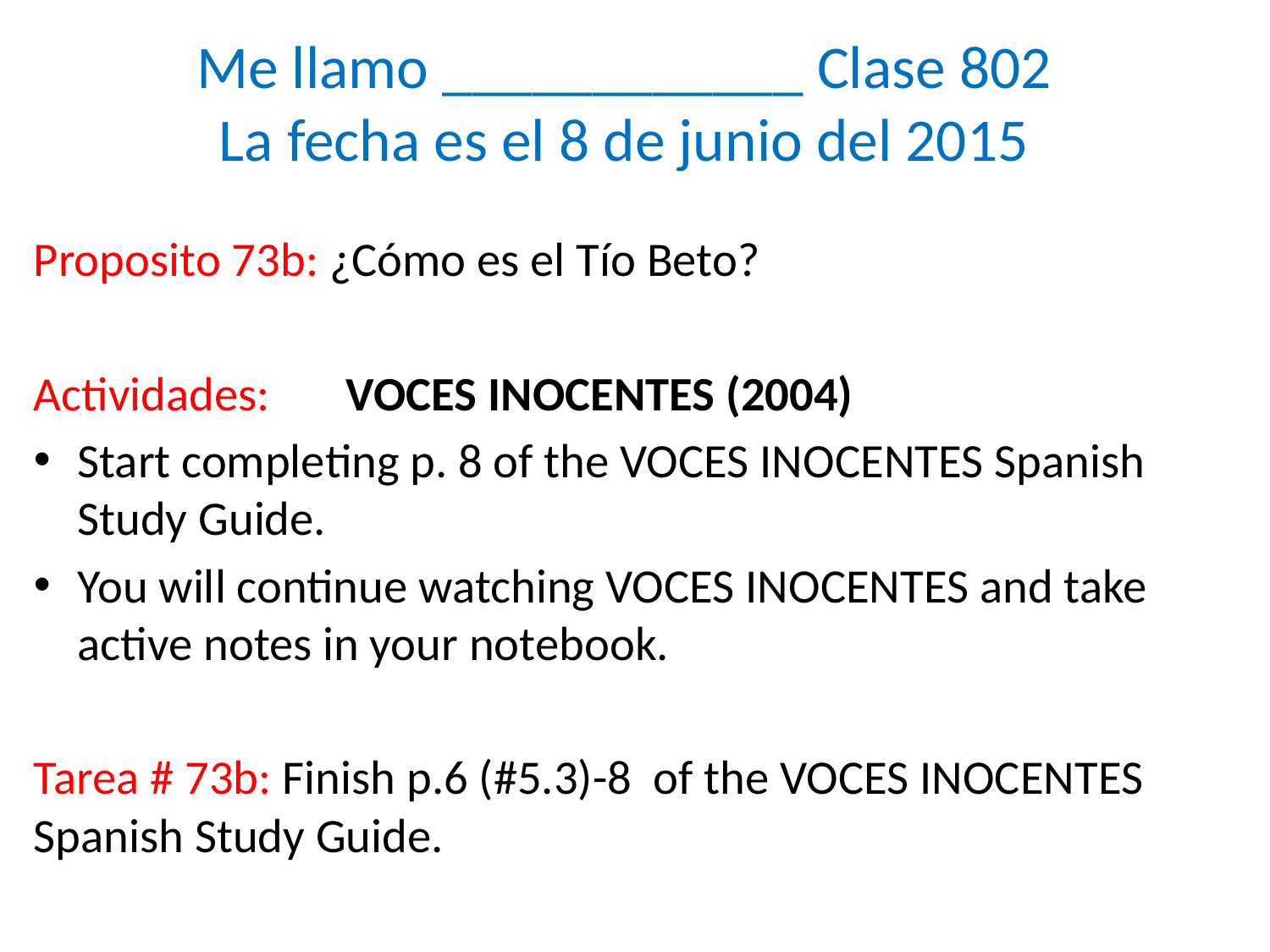

# Me llamo ____________ Clase 802 La fecha es el 8 de junio del 2015
Proposito 73b: ¿Cómo es el Tío Beto?

Actividades:       VOCES INOCENTES (2004)
Start completing p. 8 of the VOCES INOCENTES Spanish Study Guide.
You will continue watching VOCES INOCENTES and take active notes in your notebook.

Tarea # 73b: Finish p.6 (#5.3)-8  of the VOCES INOCENTES Spanish Study Guide.